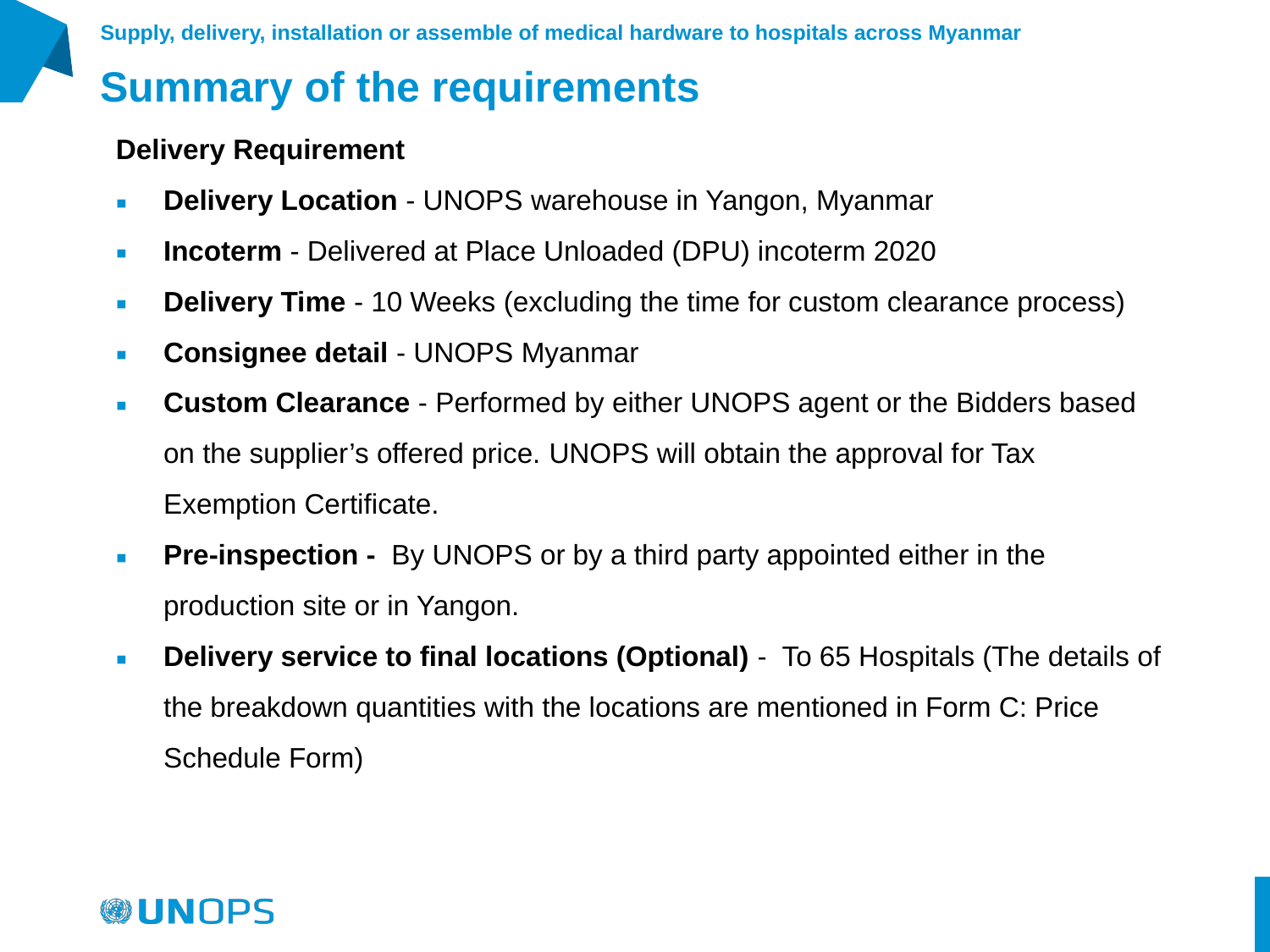

Supply, delivery, installation or assemble of medical hardware to hospitals across Myanmar
# Summary of the requirements

Delivery Requirement
Delivery Location - UNOPS warehouse in Yangon, Myanmar
Incoterm - Delivered at Place Unloaded (DPU) incoterm 2020
Delivery Time - 10 Weeks (excluding the time for custom clearance process)
Consignee detail - UNOPS Myanmar
Custom Clearance - Performed by either UNOPS agent or the Bidders based on the supplier’s offered price. UNOPS will obtain the approval for Tax Exemption Certificate.
Pre-inspection -  By UNOPS or by a third party appointed either in the production site or in Yangon.
Delivery service to final locations (Optional) -  To 65 Hospitals (The details of the breakdown quantities with the locations are mentioned in Form C: Price Schedule Form)